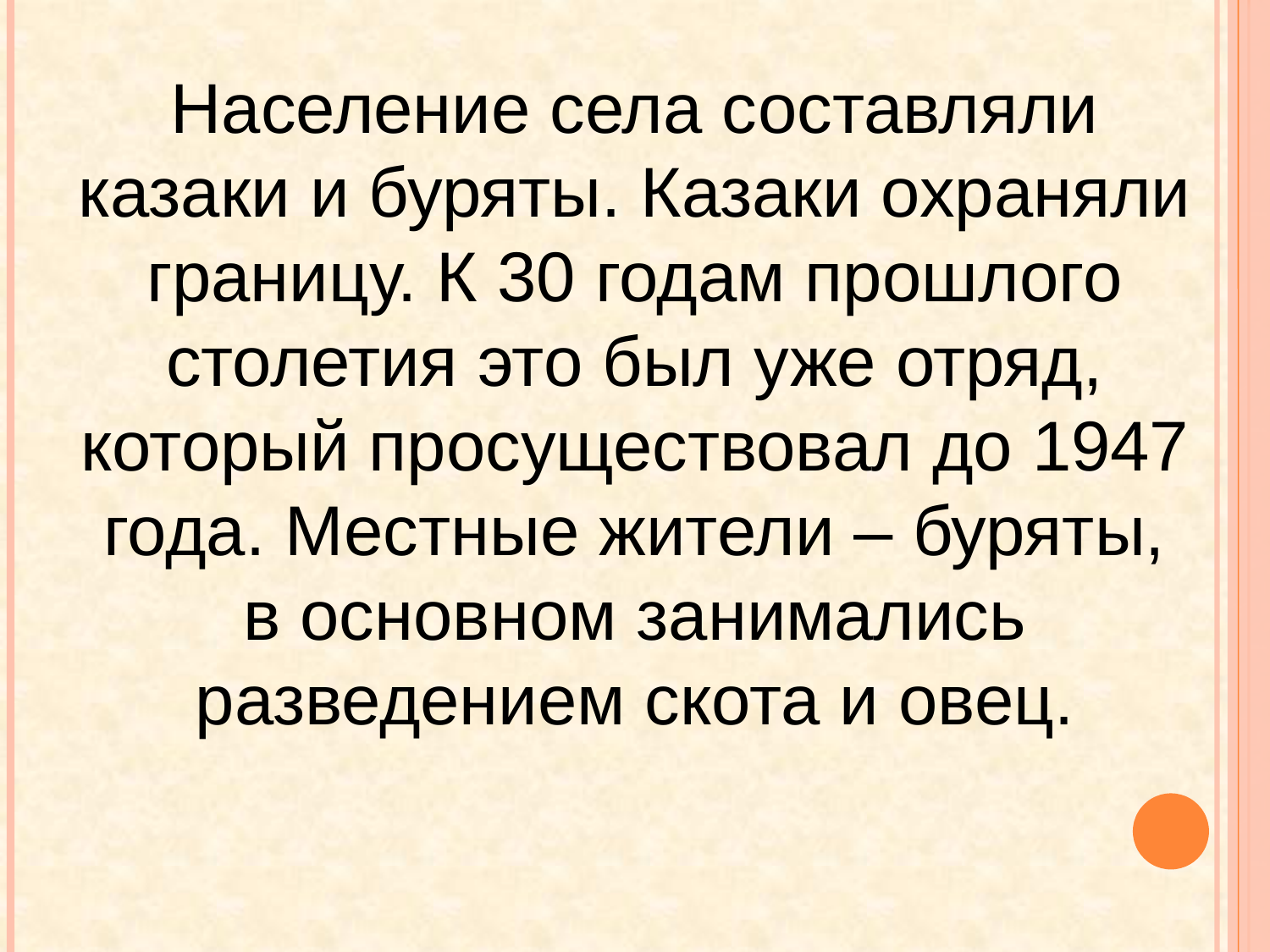

#
Население села составляли казаки и буряты. Казаки охраняли границу. К 30 годам прошлого столетия это был уже отряд, который просуществовал до 1947 года. Местные жители – буряты, в основном занимались разведением скота и овец.